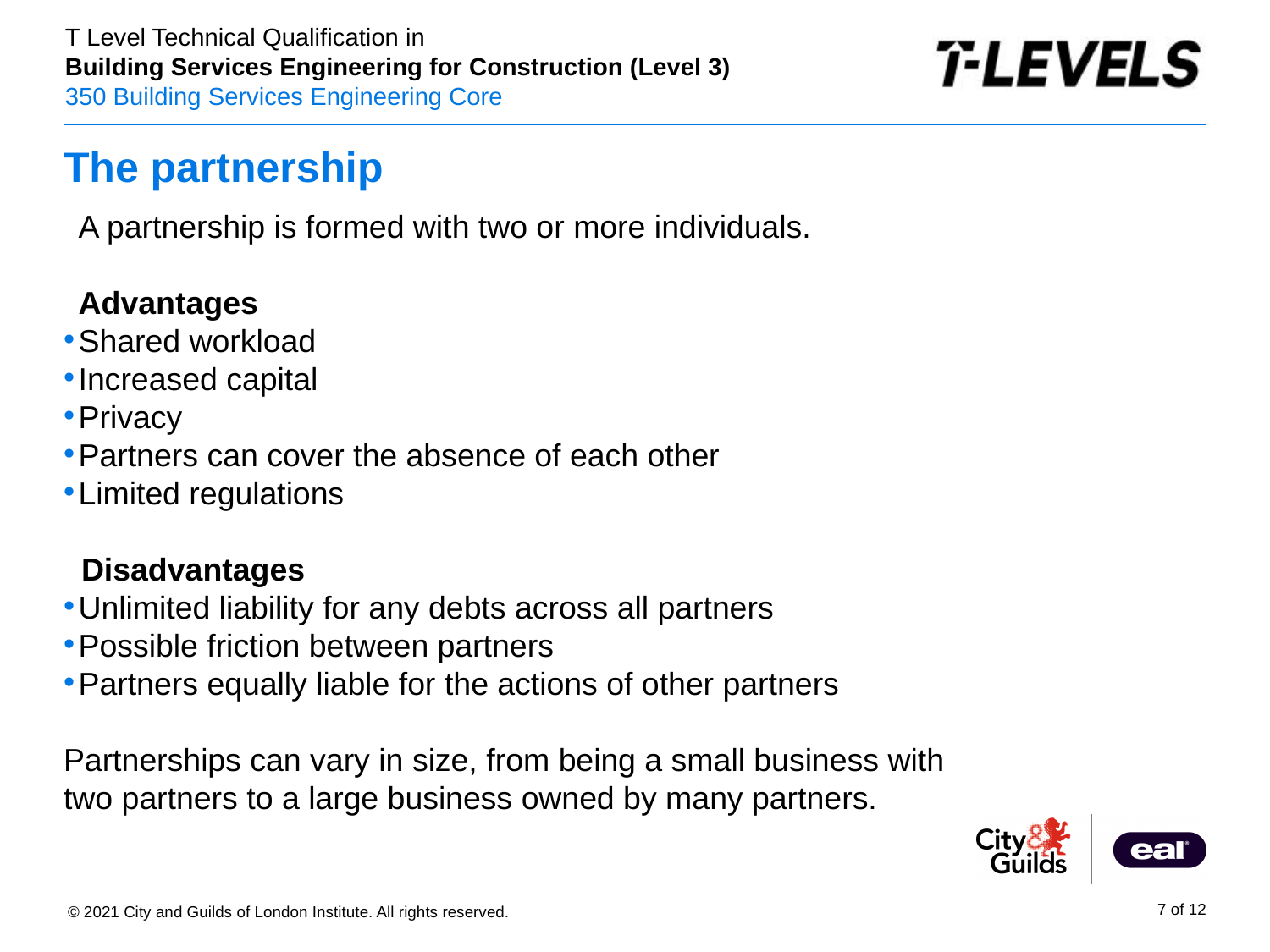

# The partnership

PowerPoint presentation
A partnership is formed with two or more individuals.

Advantages
Shared workload
Increased capital
Privacy
Partners can cover the absence of each other
Limited regulations

  Disadvantages
Unlimited liability for any debts across all partners
Possible friction between partners
Partners equally liable for the actions of other partners

Partnerships can vary in size, from being a small business with
two partners to a large business owned by many partners.